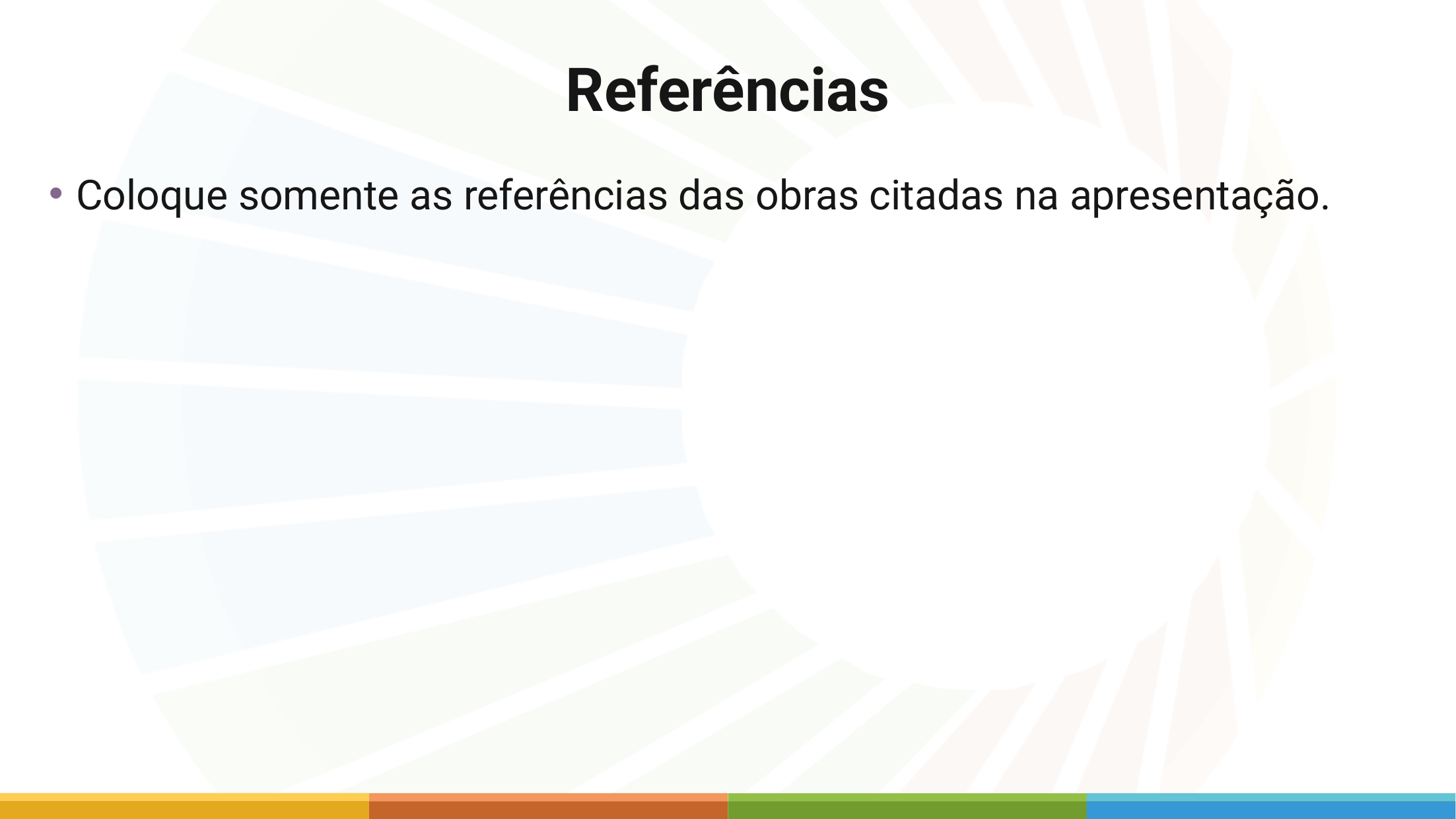

# Referências
Coloque somente as referências das obras citadas na apresentação.